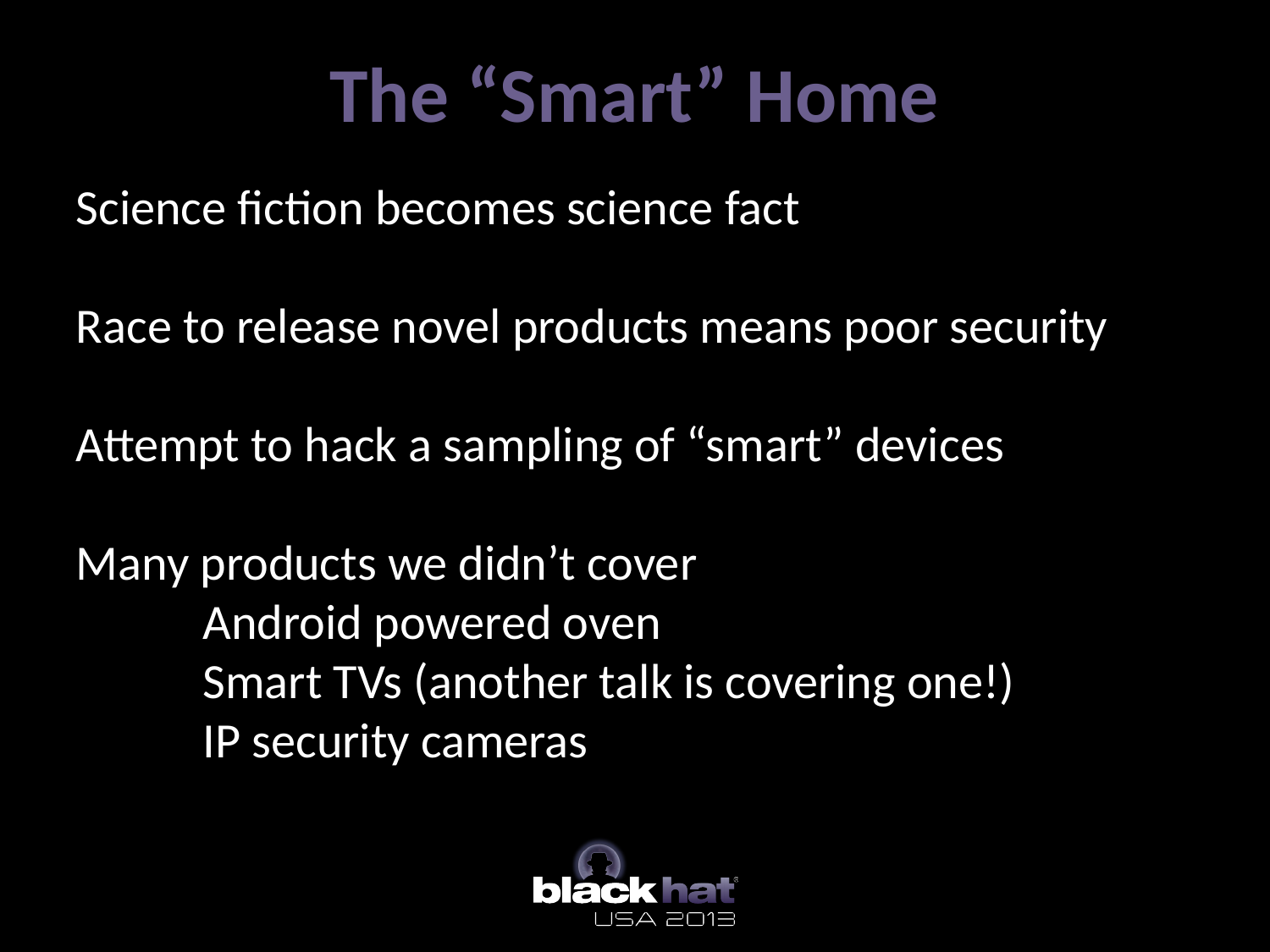

The “Smart” Home
Science fiction becomes science fact

Race to release novel products means poor security

Attempt to hack a sampling of “smart” devices

Many products we didn’t cover
	Android powered oven
	Smart TVs (another talk is covering one!)
	IP security cameras